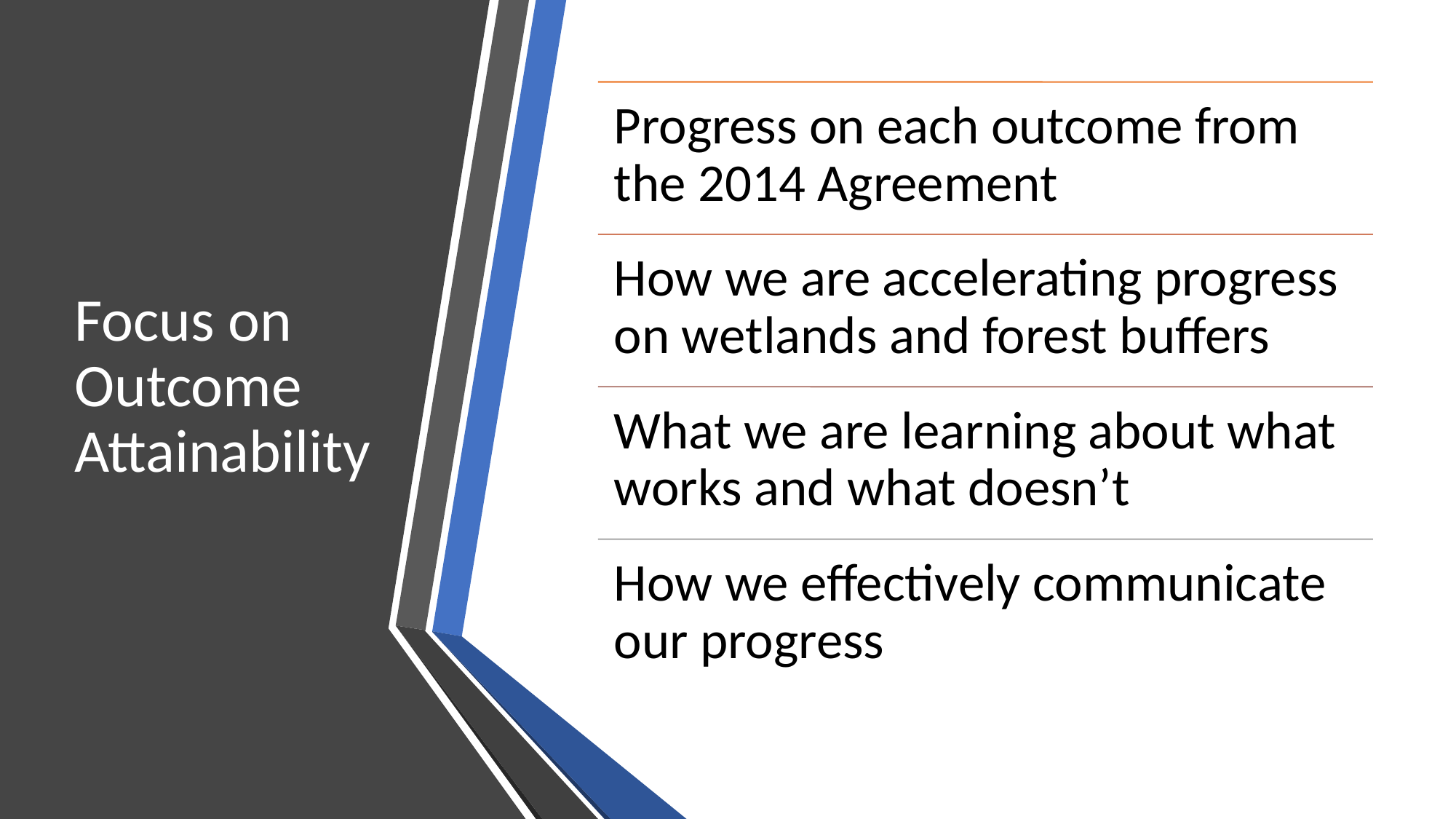

# Focus on Outcome Attainability
Progress on each outcome from the 2014 Agreement
How we are accelerating progress on wetlands and forest buffers
What we are learning about what works and what doesn’t
How we effectively communicate our progress